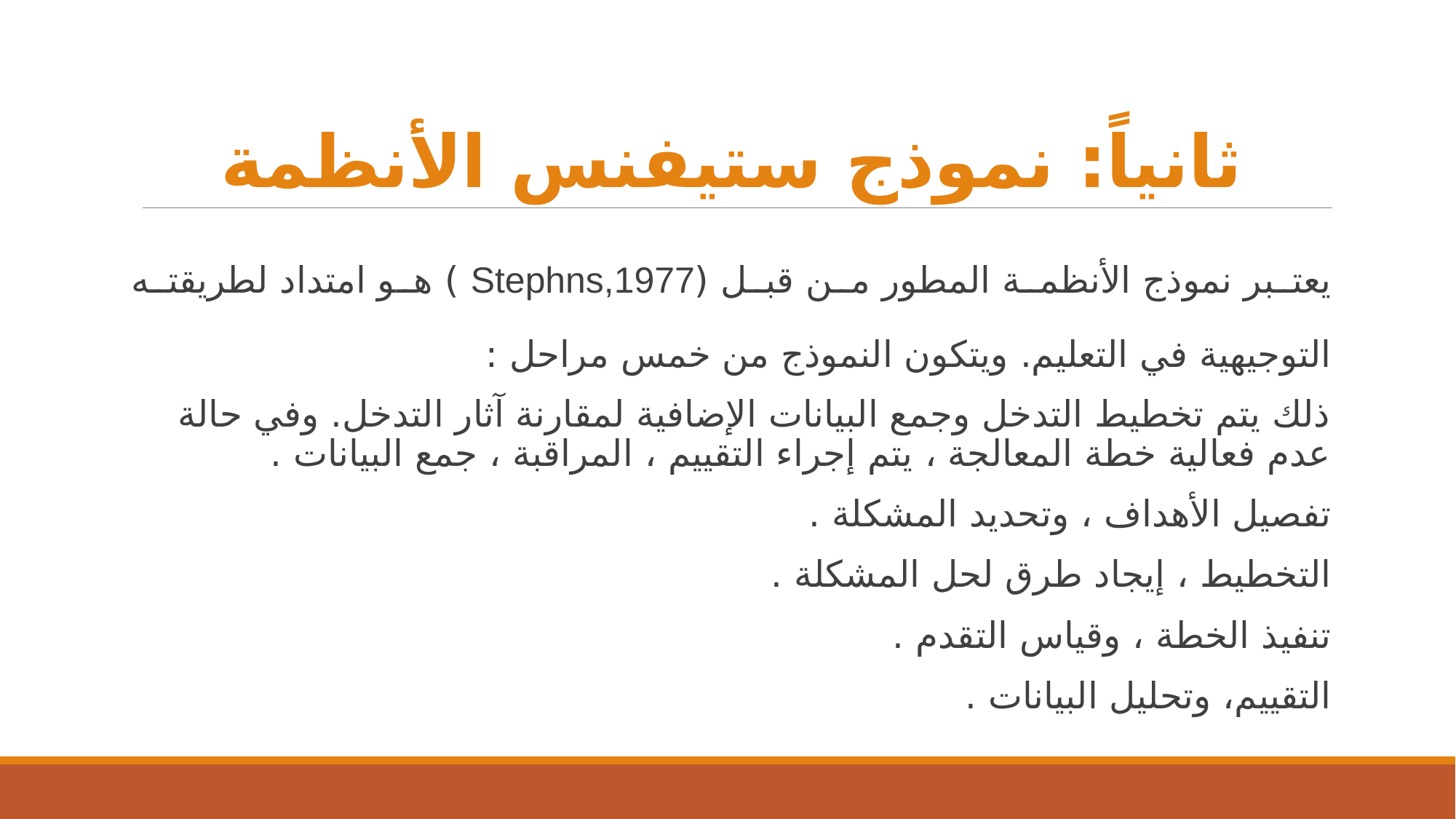

# ثانياً: نموذج ستيفنس الأنظمة
يعتبر نموذج الأنظمة المطور من قبل (Stephns,1977 ) هو امتداد لطريقته التوجيهية في التعليم. ويتكون النموذج من خمس مراحل :
ذلك يتم تخطيط التدخل وجمع البيانات الإضافية لمقارنة آثار التدخل. وفي حالة  عدم فعالية خطة المعالجة ، يتم إجراء التقييم ، المراقبة ، جمع البيانات .
تفصيل الأهداف ، وتحديد المشكلة .
التخطيط ، إيجاد طرق لحل المشكلة .
تنفيذ الخطة ، وقياس التقدم .
التقييم، وتحليل البيانات .